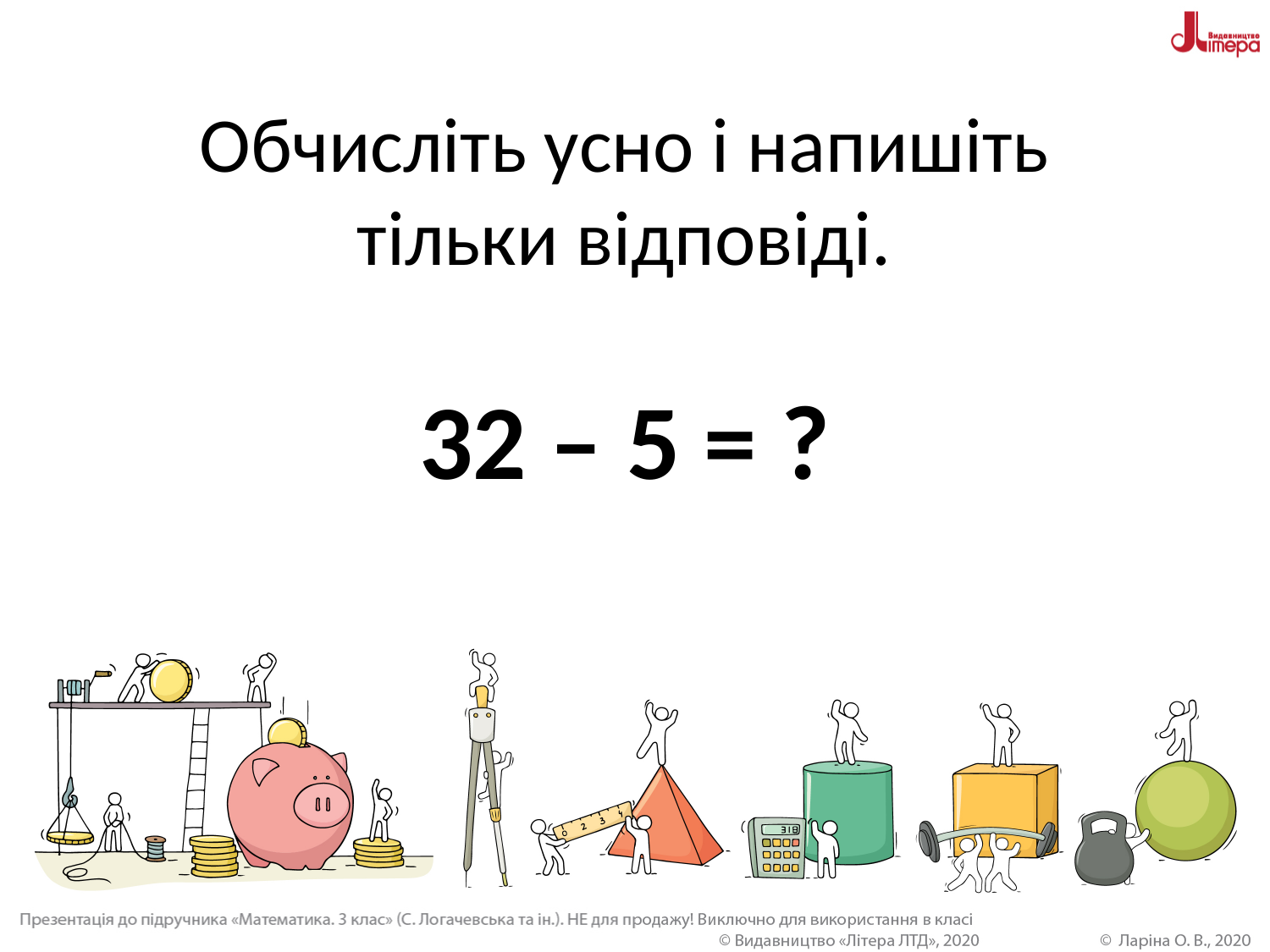

# Обчисліть усно і напишіть тільки відповіді. 32 – 5 = ?